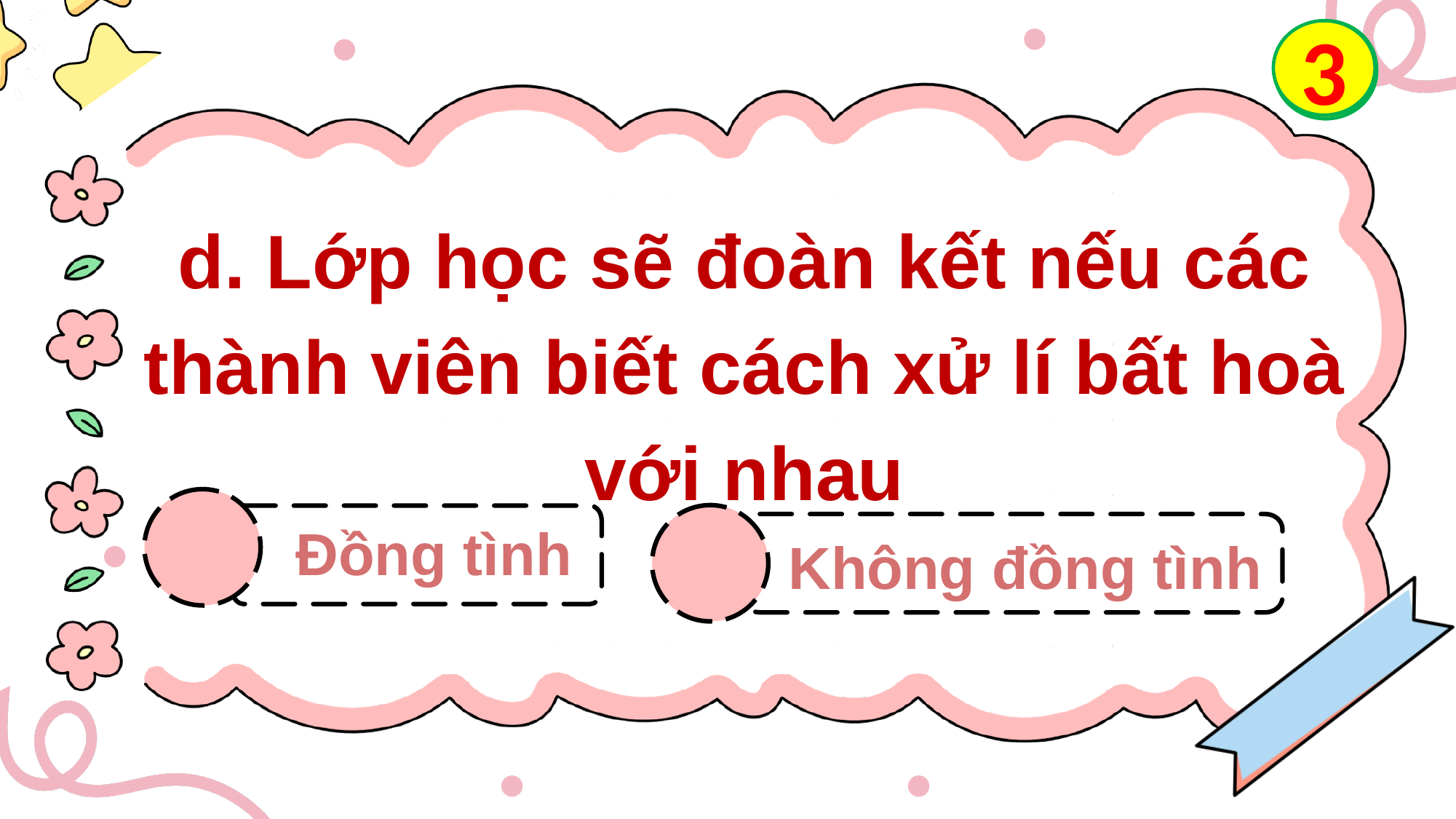

2
3
0
1

d. Lớp học sẽ đoàn kết nếu các thành viên biết cách xử lí bất hoà với nhau

Đồng tình

Không đồng tình